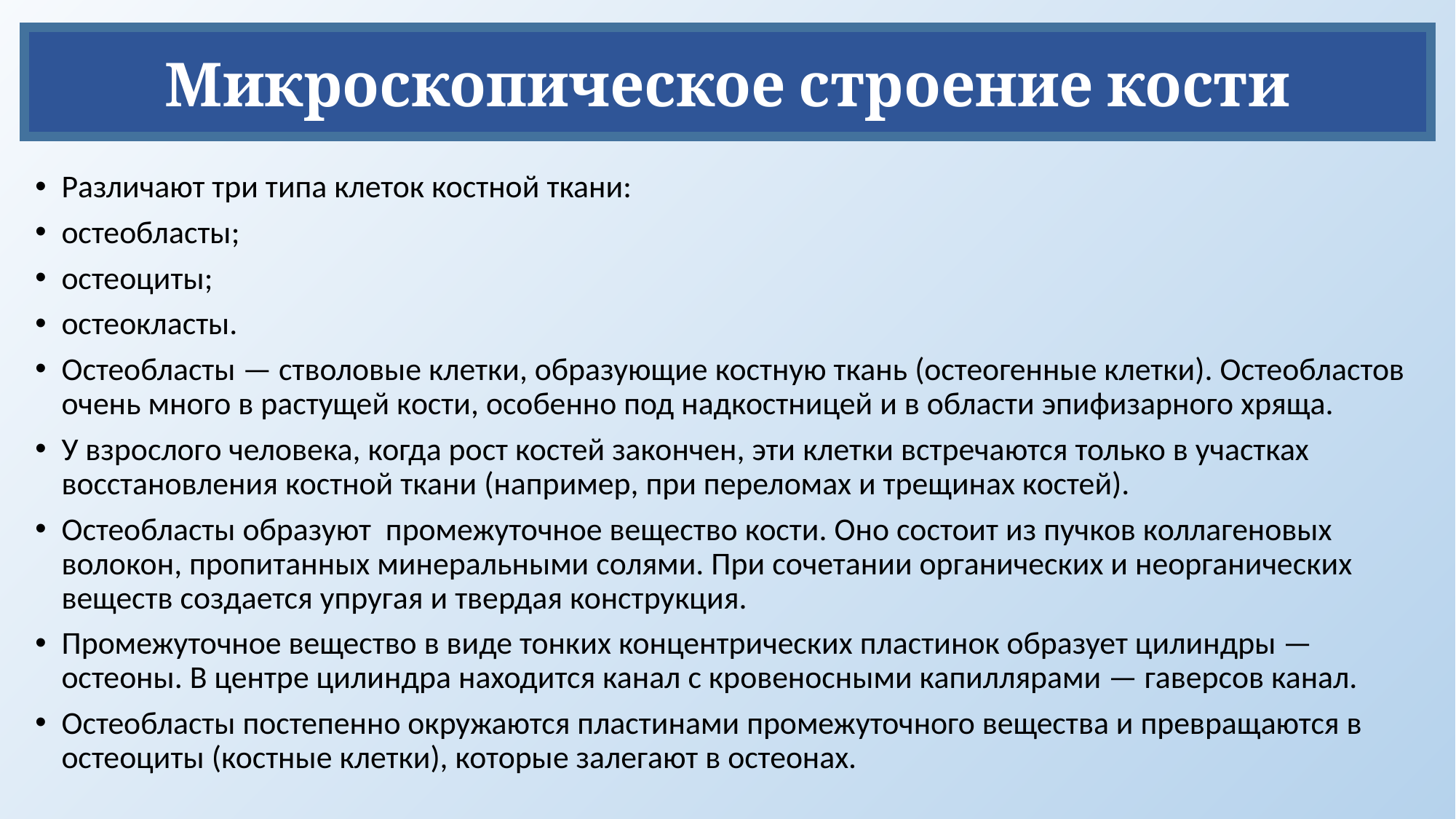

Микроскопическое строение кости
Различают три типа клеток костной ткани:
остеобласты;
остеоциты;
остеокласты.
Остеобласты — стволовые клетки, образующие костную ткань (остеогенные клетки). Остеобластов очень много в растущей кости, особенно под надкостницей и в области эпифизарного хряща.
У взрослого человека, когда рост костей закончен, эти клетки встречаются только в участках восстановления костной ткани (например, при переломах и трещинах костей).
Остеобласты образуют  промежуточное вещество кости. Оно состоит из пучков коллагеновых волокон, пропитанных минеральными солями. При сочетании органических и неорганических веществ создается упругая и твердая конструкция.
Промежуточное вещество в виде тонких концентрических пластинок образует цилиндры — остеоны. В центре цилиндра находится канал с кровеносными капиллярами — гаверсов канал.
Остеобласты постепенно окружаются пластинами промежуточного вещества и превращаются в остеоциты (костные клетки), которые залегают в остеонах.